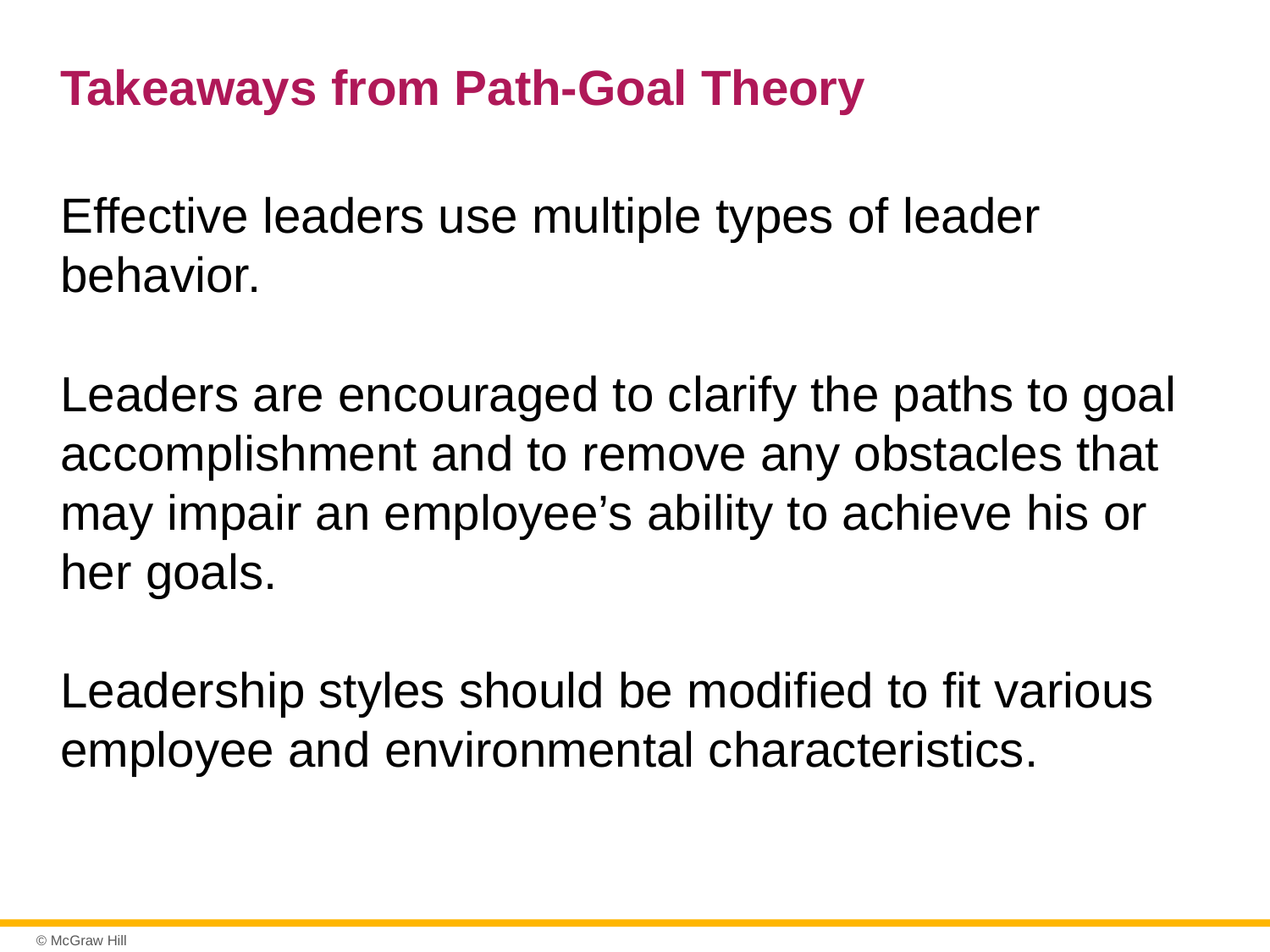

# Takeaways from Path-Goal Theory
Effective leaders use multiple types of leader behavior.
Leaders are encouraged to clarify the paths to goal accomplishment and to remove any obstacles that may impair an employee’s ability to achieve his or her goals.
Leadership styles should be modified to fit various employee and environmental characteristics.